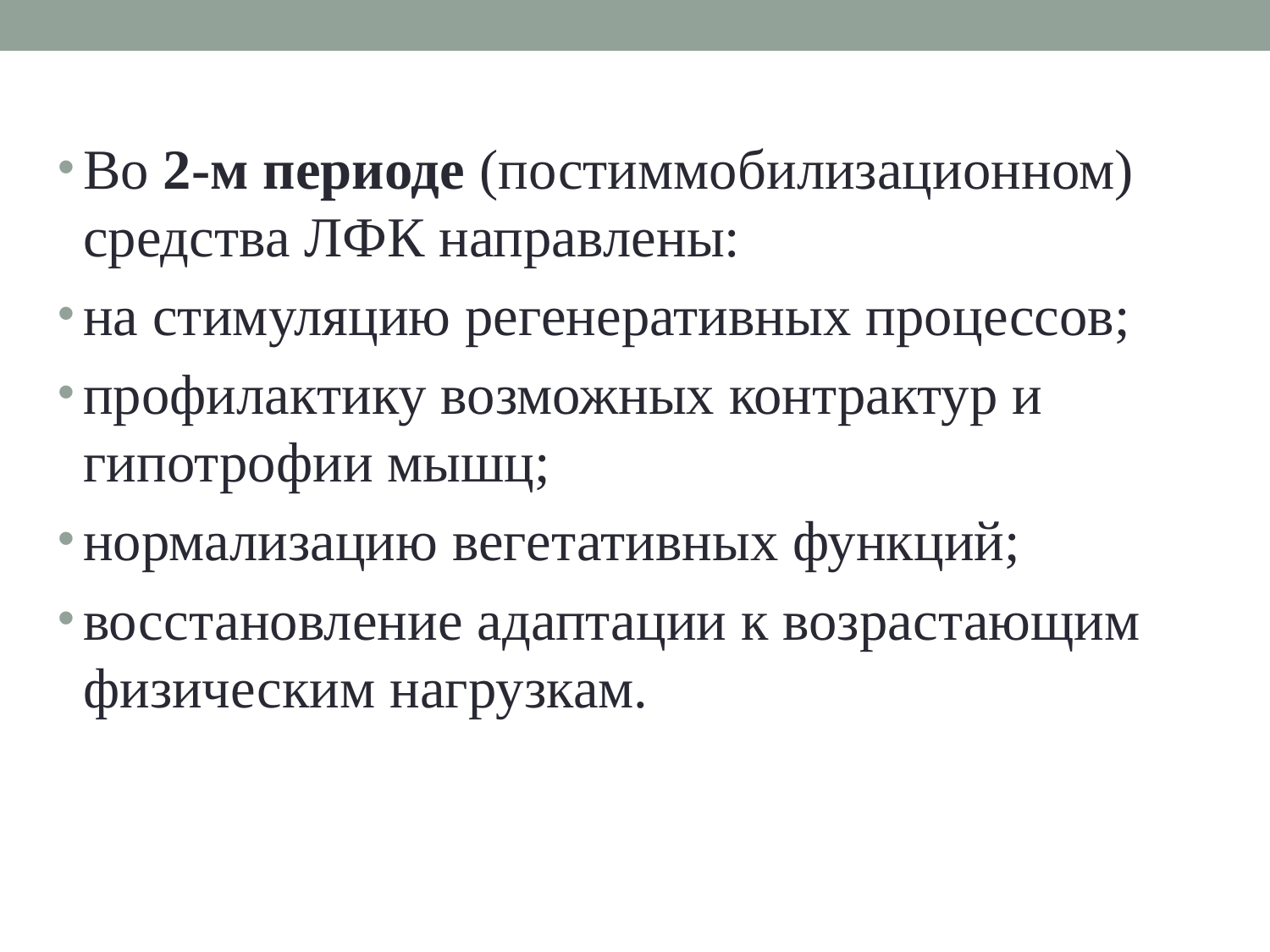

Во 2-м периоде (постиммобилизационном) средства ЛФК направлены:
на стимуляцию регенеративных процессов;
профилактику возможных контрактур и гипотрофии мышц;
нормализацию вегетативных функций;
восстановление адаптации к возрастающим физическим нагрузкам.